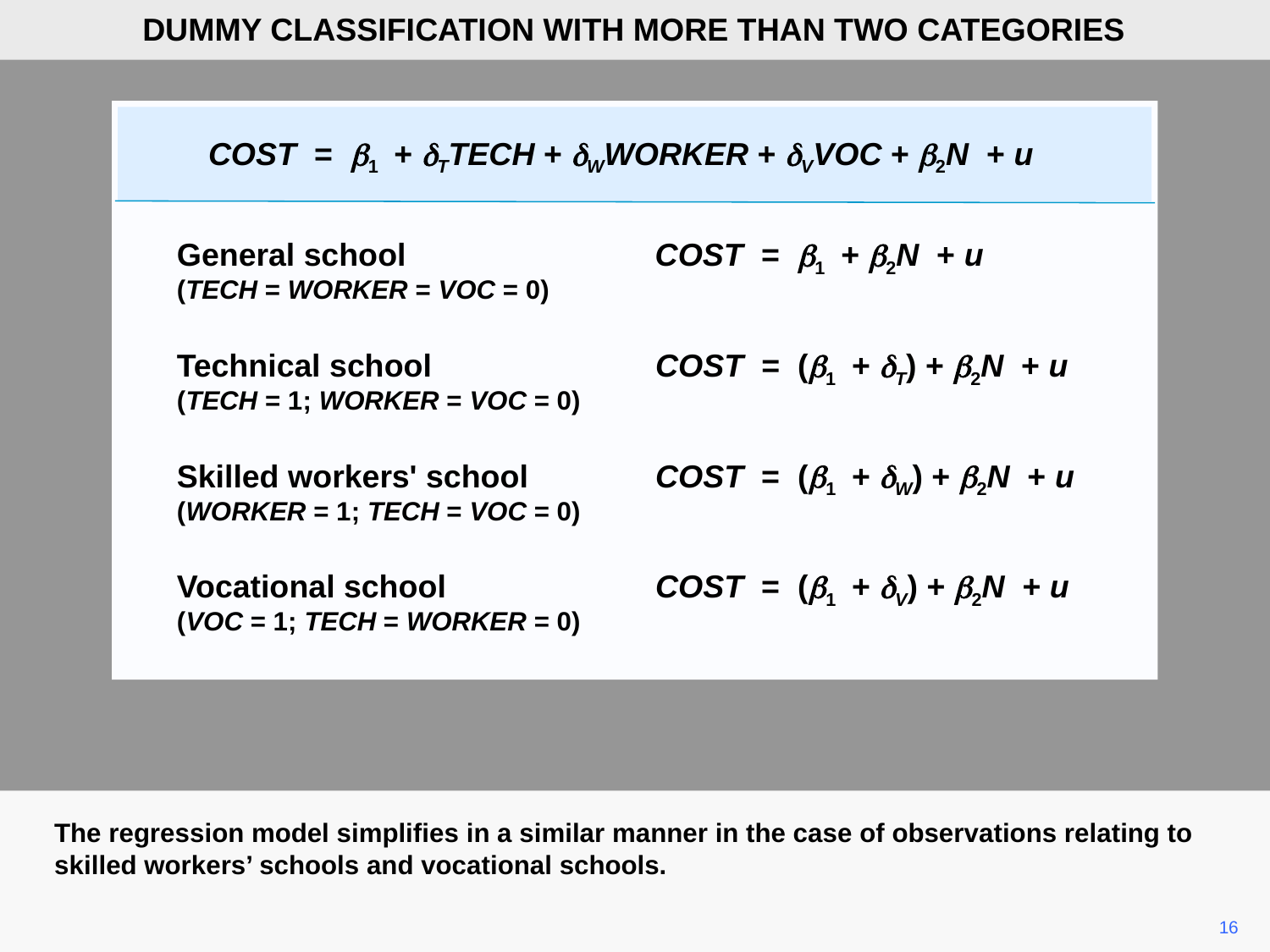

DUMMY CLASSIFICATION WITH MORE THAN TWO CATEGORIES

COST  =  β1 + δTTECH + δWWORKER + δVVOC + β2N  + u

COST  =  β1 + β2N  + u
General school
(TECH = WORKER = VOC = 0)
COST  =  (β1 + δT) + β2N  + u
Technical school
(TECH = 1; WORKER = VOC = 0)
Skilled workers' school
(WORKER = 1; TECH = VOC = 0)
COST  =  (β1 + δW) + β2N  + u
Vocational school
(VOC = 1; TECH = WORKER = 0)
COST  =  (β1 + δV) + β2N  + u

The regression model simplifies in a similar manner in the case of observations relating to skilled workers’ schools and vocational schools.
16